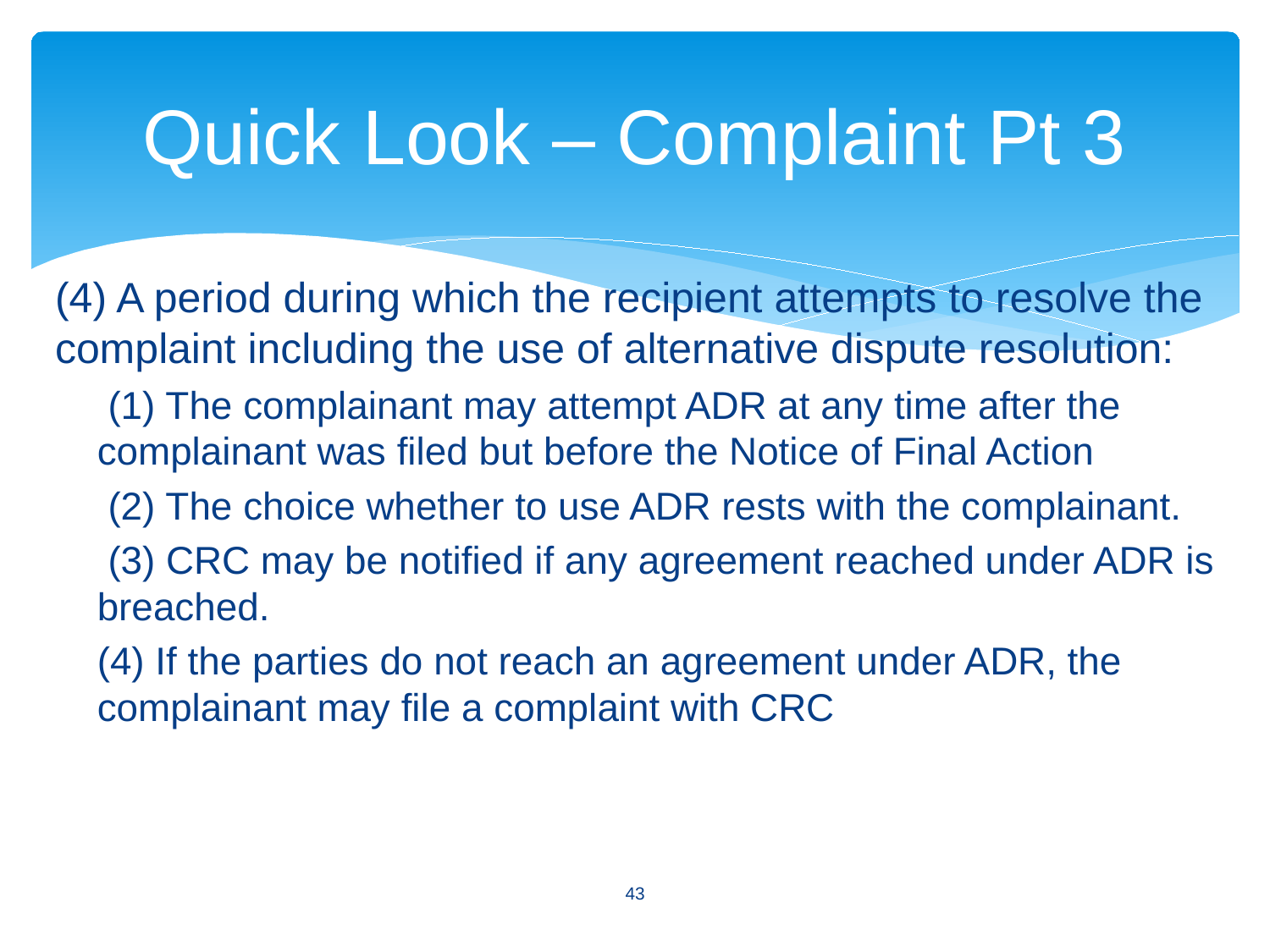

# Quick Look – Complaint Pt 3
(4) A period during which the recipient attempts to resolve the complaint including the use of alternative dispute resolution:
 (1) The complainant may attempt ADR at any time after the complainant was filed but before the Notice of Final Action
 (2) The choice whether to use ADR rests with the complainant.
 (3) CRC may be notified if any agreement reached under ADR is breached.
(4) If the parties do not reach an agreement under ADR, the complainant may file a complaint with CRC
43